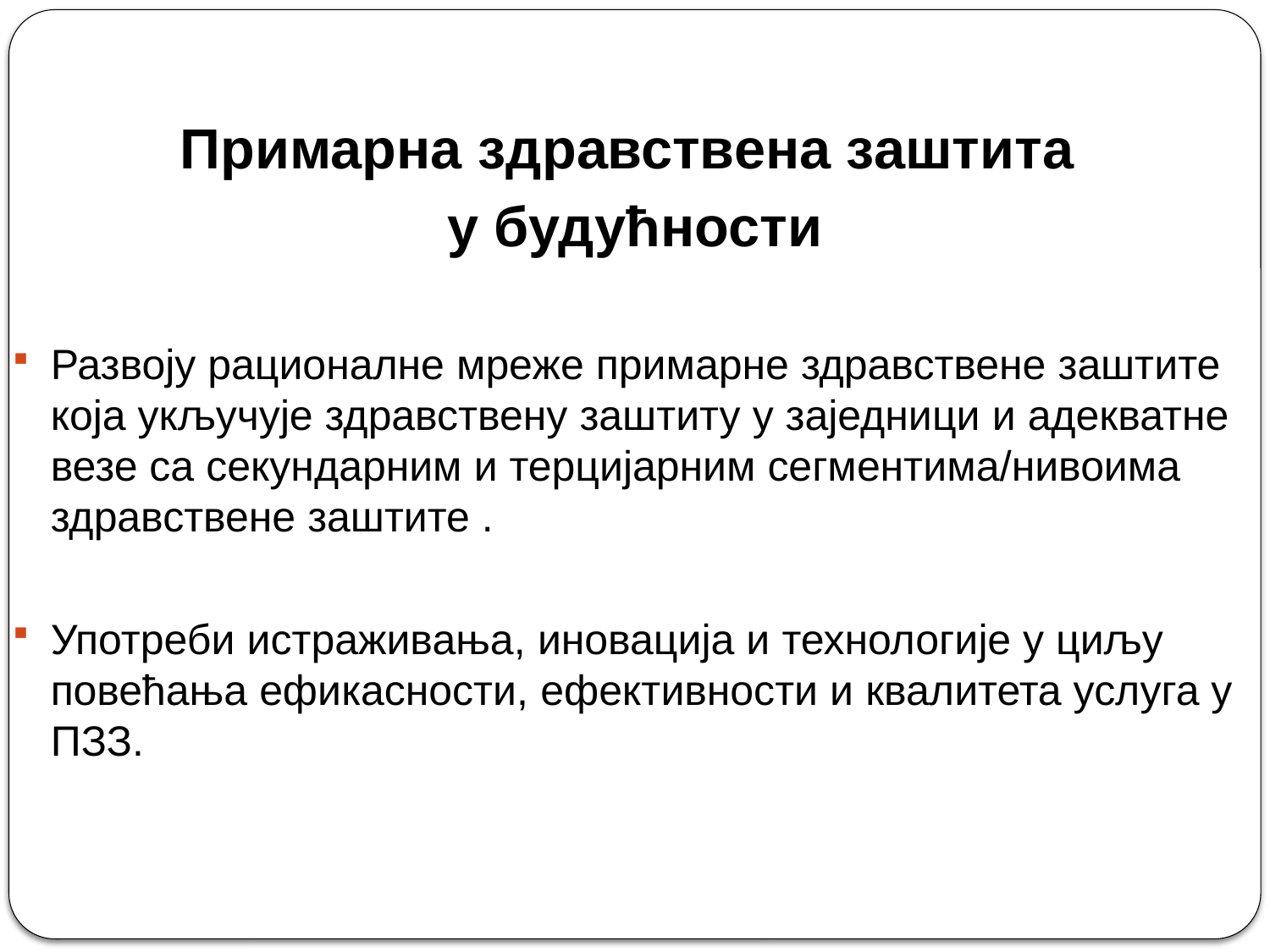

Примарна здравствена заштита
у будућности

Развоју рационалне мреже примарне здравствене заштите која укључује здравствену заштиту у заједници и адекватне везе са секундарним и терцијарним сегментима/нивоима здравствене заштите .

Употреби истраживања, иновација и технологије у циљу повећања ефикасности, ефективности и квалитета услуга у ПЗЗ.